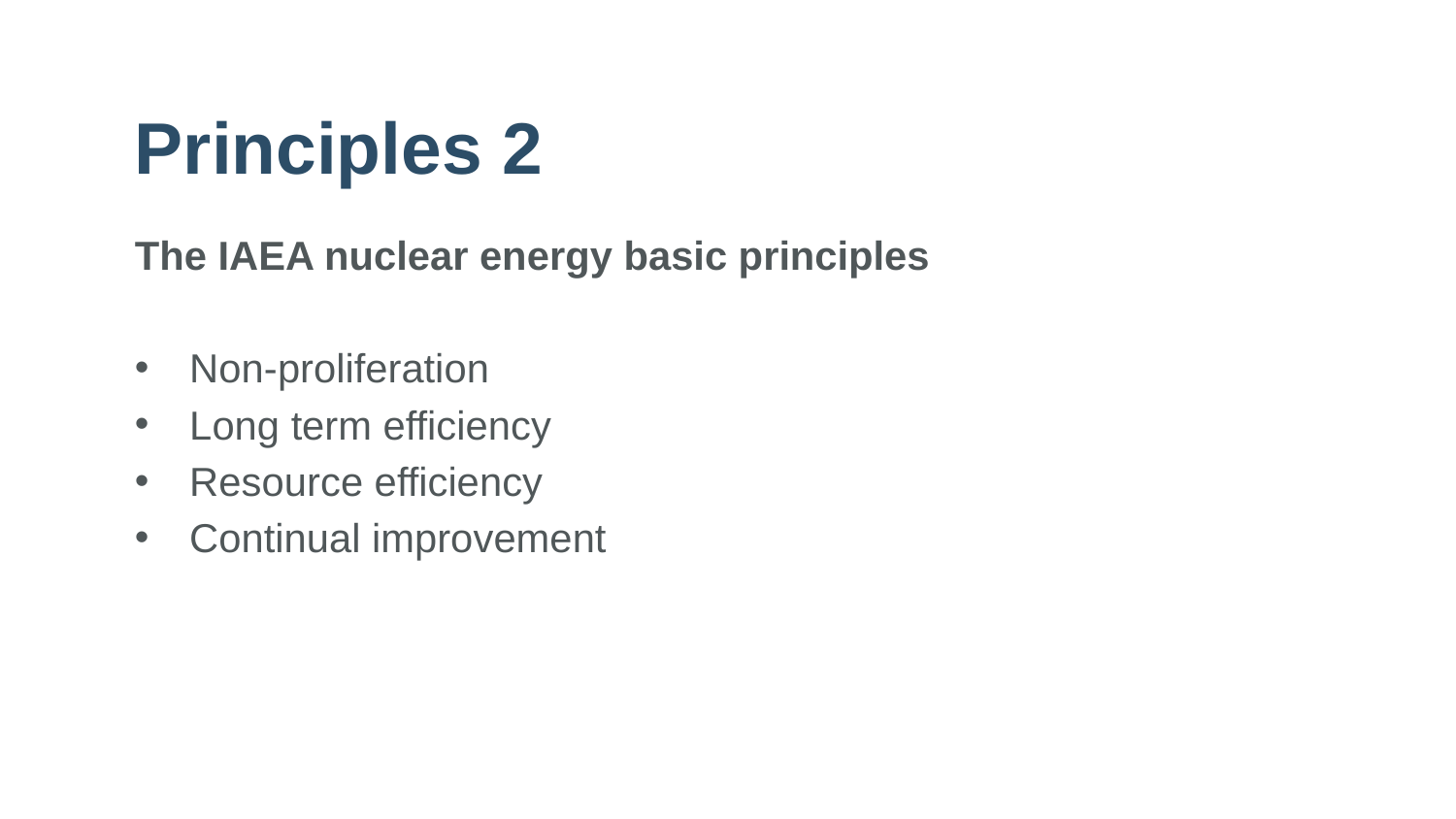

# Principles 2
The IAEA nuclear energy basic principles

Non-proliferation
Long term efficiency
Resource efficiency
Continual improvement